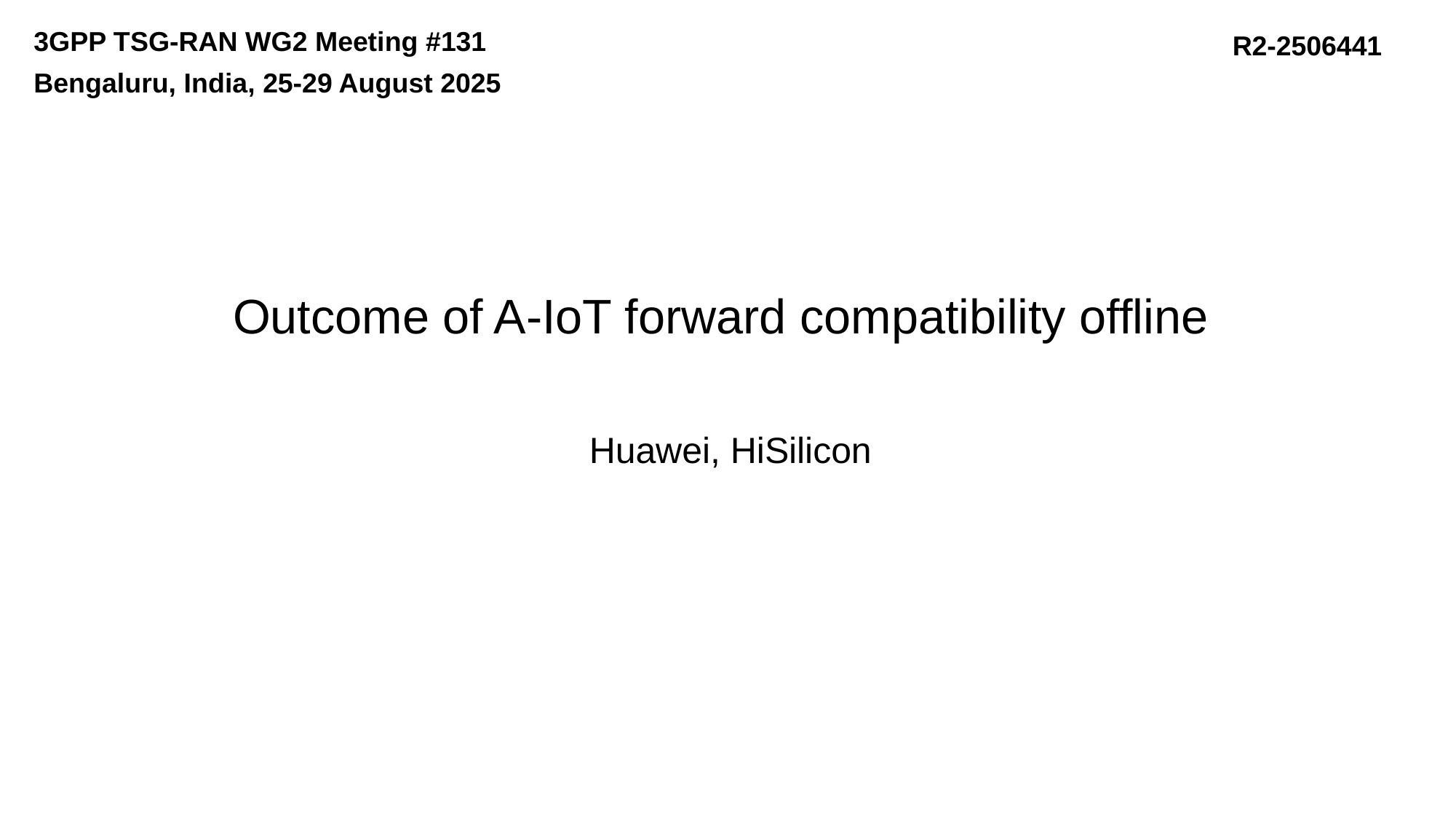

3GPP TSG-RAN WG2 Meeting #131
Bengaluru, India, 25-29 August 2025

R2-2506441
# Outcome of A-IoT forward compatibility offline
Huawei, HiSilicon